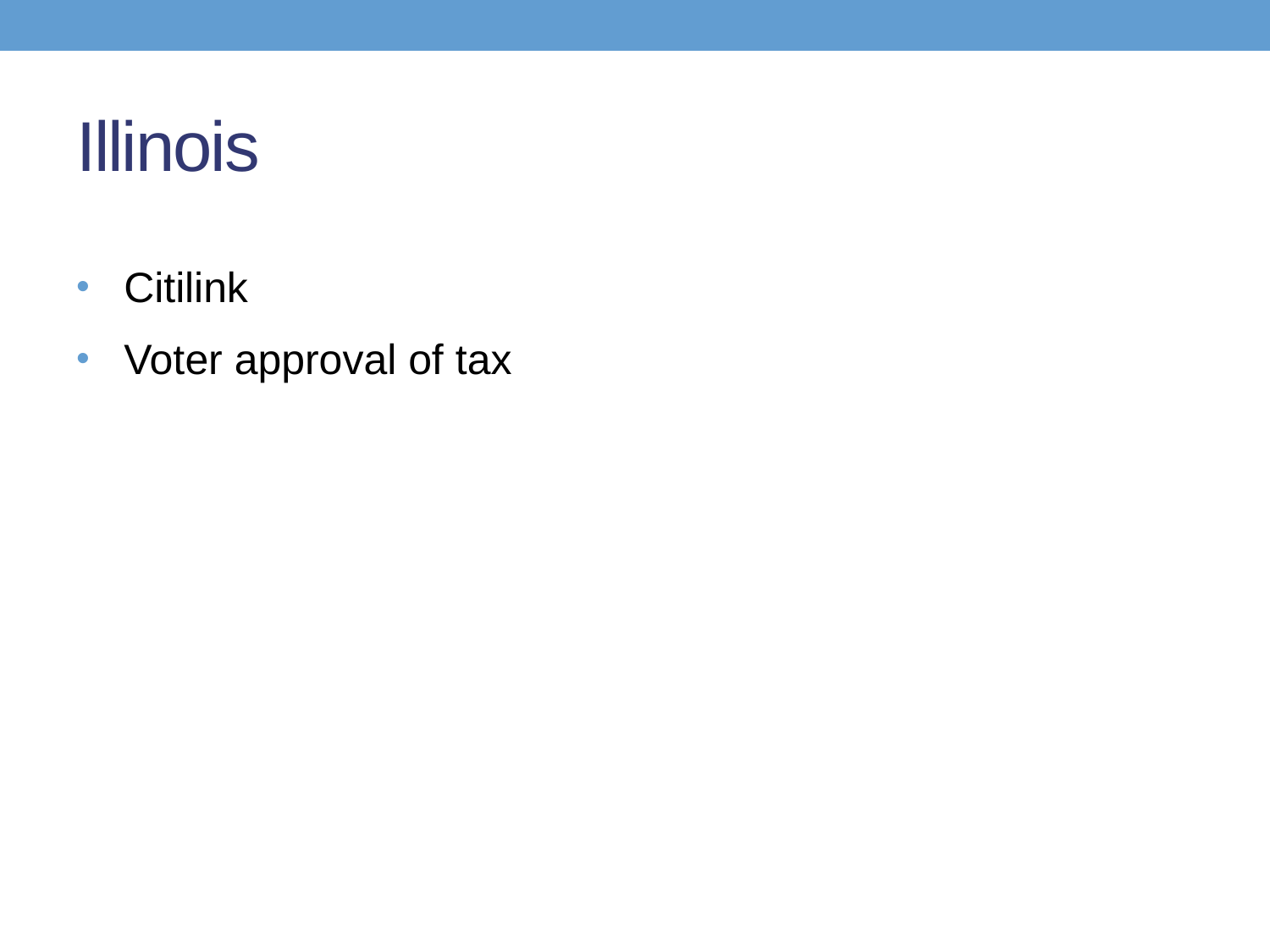

# Illinois

Citilink
Voter approval of tax